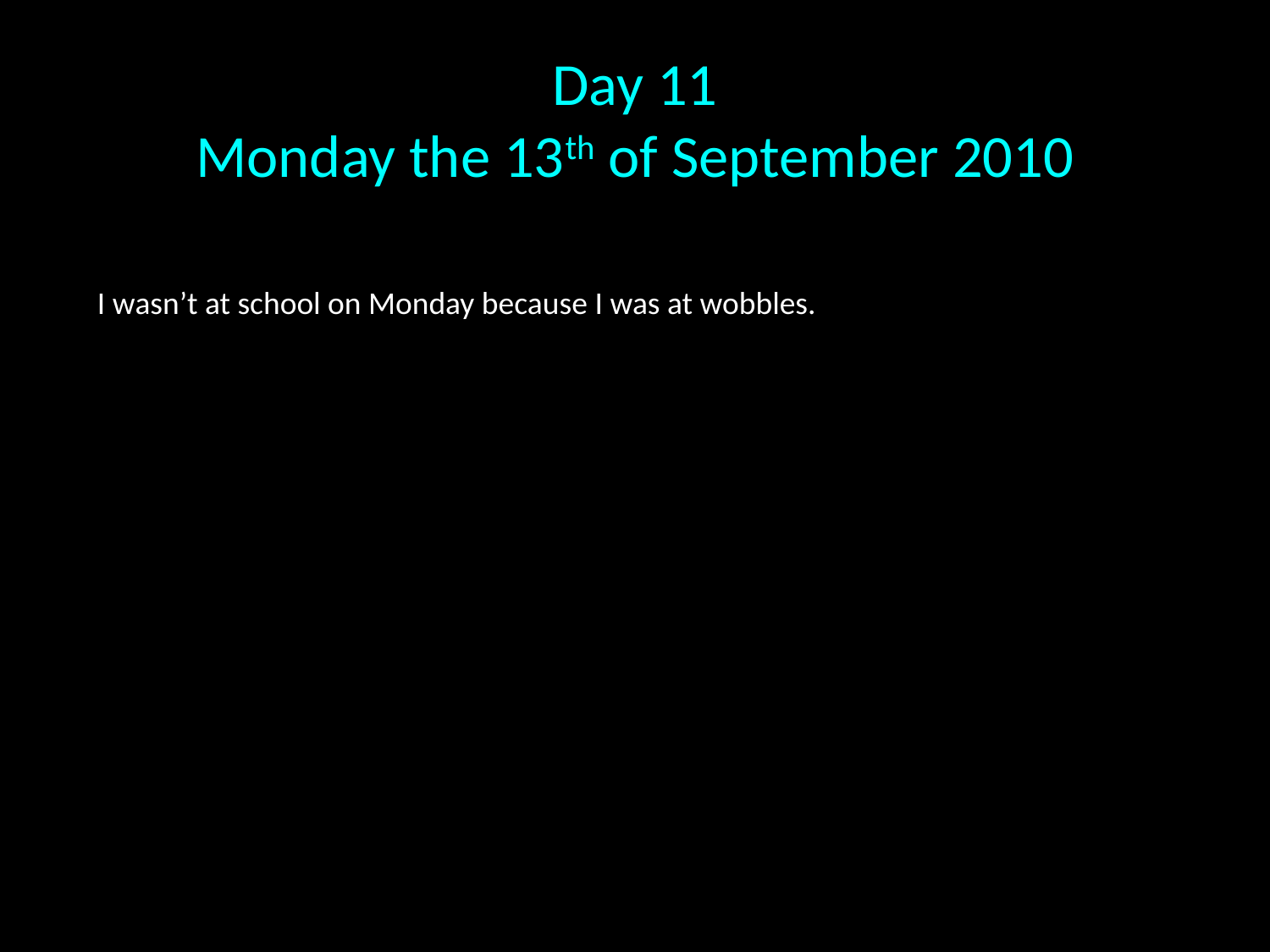

# Day 11 Monday the 13th of September 2010
I wasn’t at school on Monday because I was at wobbles.